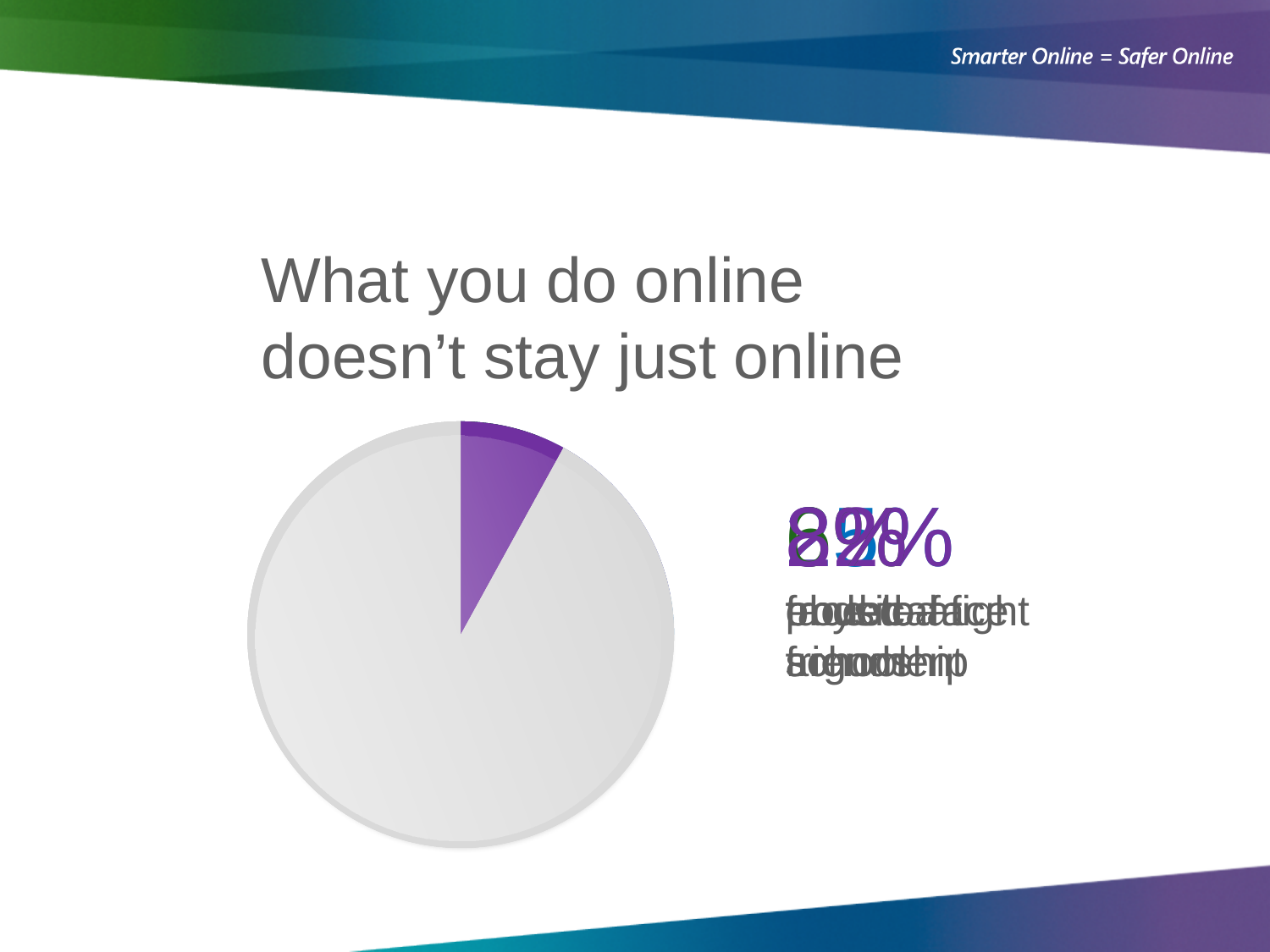

What you do online doesn’t stay just online

### Chart

| Category | Sales |
|---|---|
| 1st Qtr | 25.0 |
| 2nd Qtr | 75.0 |

### Chart

| Category | Sales |
|---|---|
| 1st Qtr | 22.0 |
| 2nd Qtr | 78.0 |

### Chart

| Category | Sales |
|---|---|
| 1st Qtr | 6.0 |
| 2nd Qtr | 94.0 |

### Chart

| Category | Sales |
|---|---|
| 1st Qtr | 8.0 |
| 2nd Qtr | 92.0 |

25%
face-to-face argument
22%
ended a
friendship
6%
trouble at
school
8%
physical fight